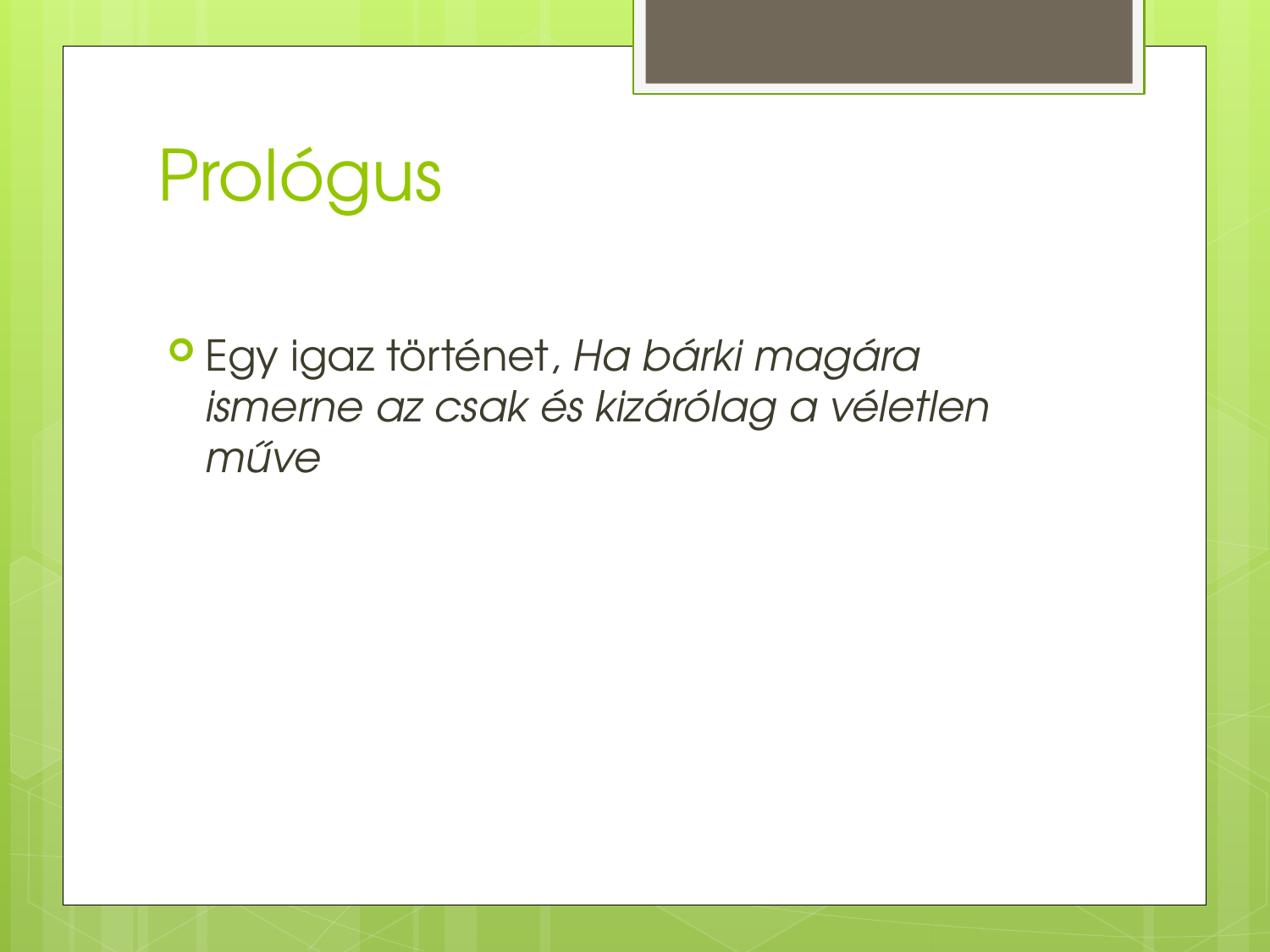

# Prológus
Egy igaz történet, Ha bárki magára ismerne az csak és kizárólag a véletlen műve